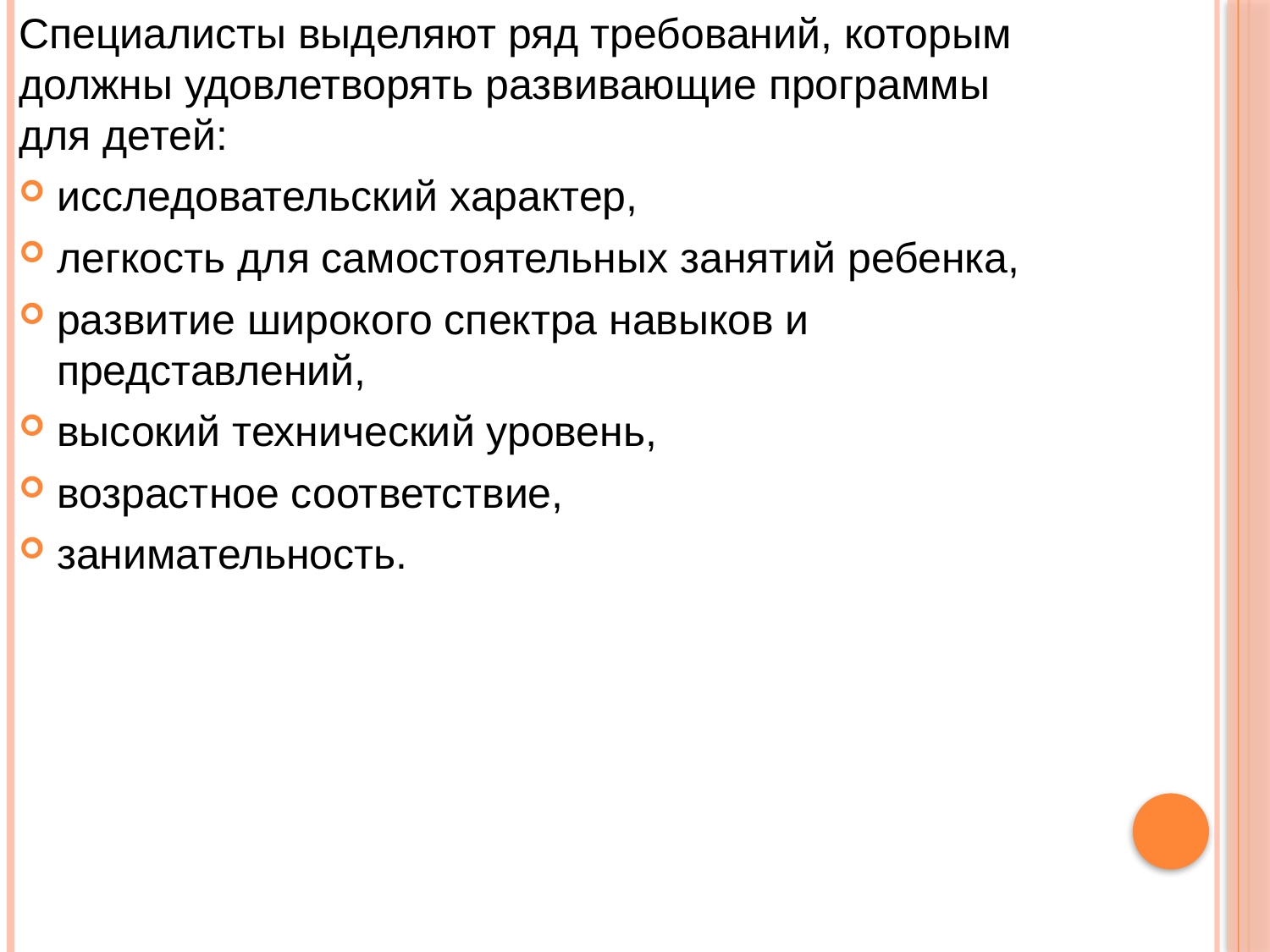

Специалисты выделяют ряд требований, которым должны удовлетворять развивающие программы для детей:
исследовательский характер,
легкость для самостоятельных занятий ребенка,
развитие широкого спектра навыков и представлений,
высокий технический уровень,
возрастное соответствие,
занимательность.